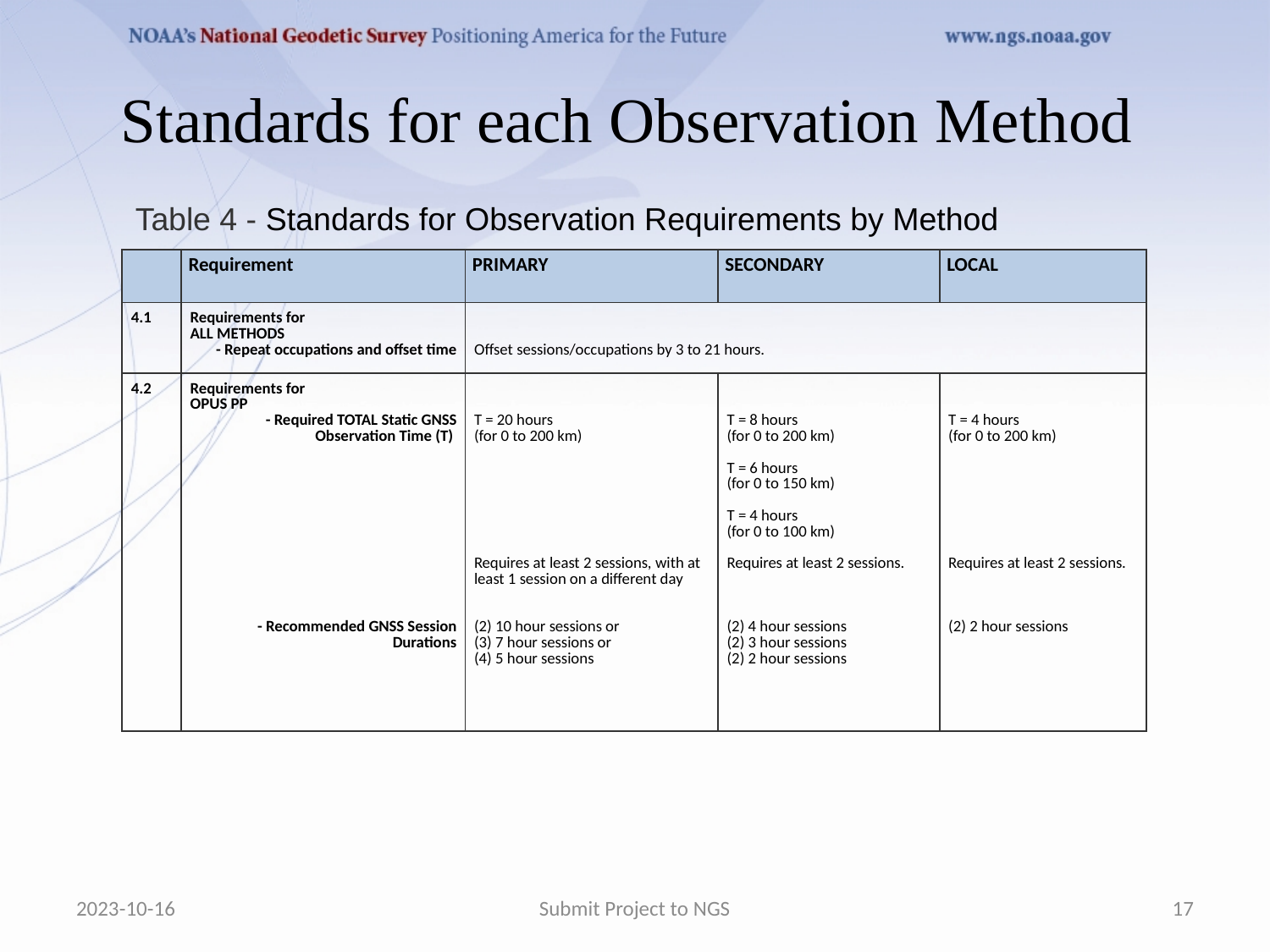

Standards for each Observation Method
Table 4 - Standards for Observation Requirements by Method
|  | Requirement | PRIMARY | SECONDARY | LOCAL |
| --- | --- | --- | --- | --- |
| 4.1 | Requirements for  ALL METHODS - Repeat occupations and offset time | Offset sessions/occupations by 3 to 21 hours. |  |  |
| 4.2 | Requirements for  OPUS PP  - Required TOTAL Static GNSS Observation Time (T)  - Recommended GNSS Session Durations | T = 20 hours  (for 0 to 200 km) Requires at least 2 sessions, with at least 1 session on a different day (2) 10 hour sessions or  (3) 7 hour sessions or (4) 5 hour sessions | T = 8 hours (for 0 to 200 km) T = 6 hours (for 0 to 150 km) T = 4 hours (for 0 to 100 km) Requires at least 2 sessions. (2) 4 hour sessions (2) 3 hour sessions (2) 2 hour sessions | T = 4 hours (for 0 to 200 km) Requires at least 2 sessions. (2) 2 hour sessions |
2023-10-16
Submit Project to NGS
17